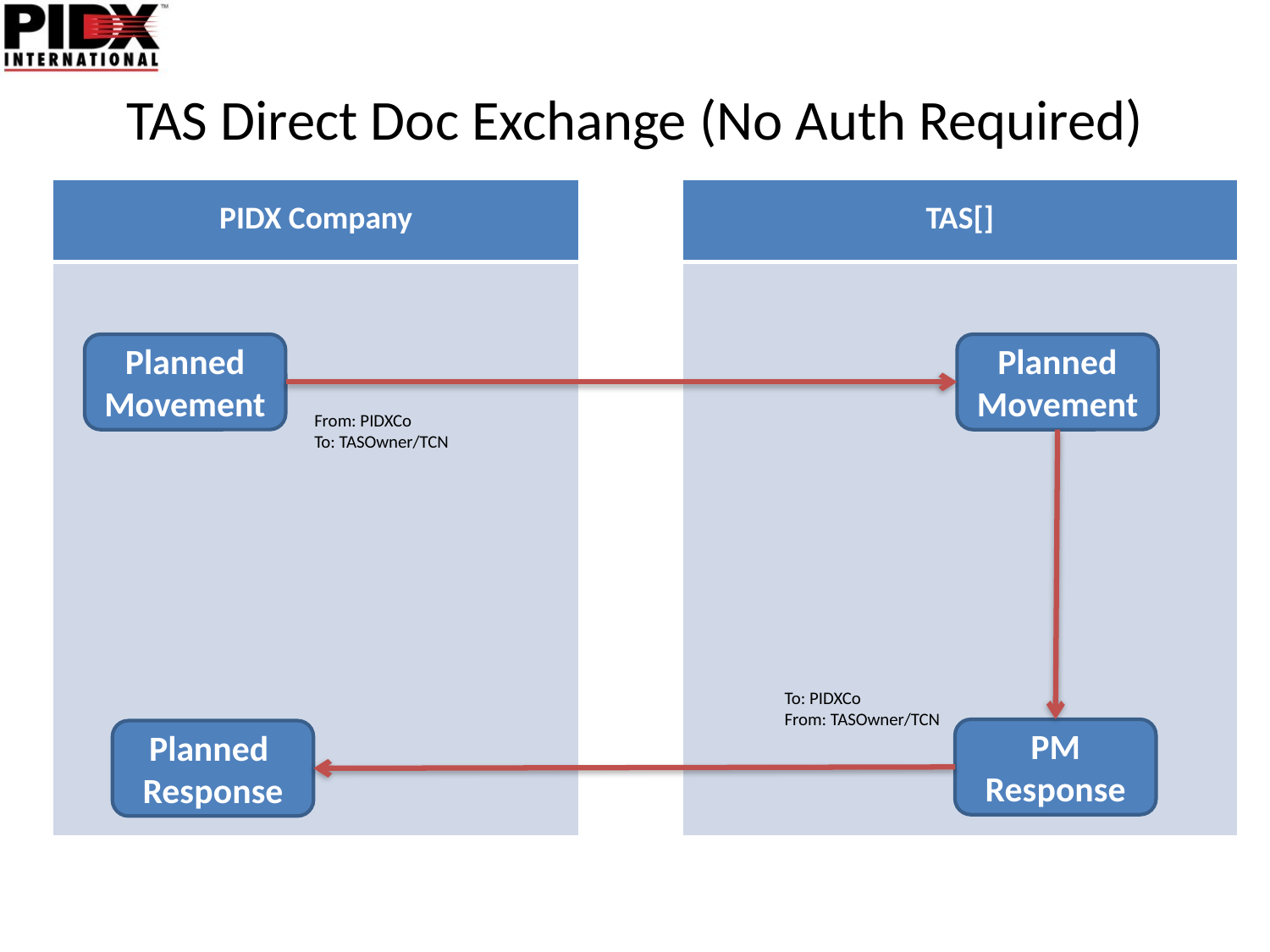

# TAS Direct Doc Exchange (No Auth Required)
| PIDX Company |  |  |  | TAS[] |
| --- | --- | --- | --- | --- |
|  |  |  |  |  |
Planned Movement
Planned Movement
From: PIDXCo
To: TASOwner/TCN
To: PIDXCo
From: TASOwner/TCN
PM Response
Planned
Response